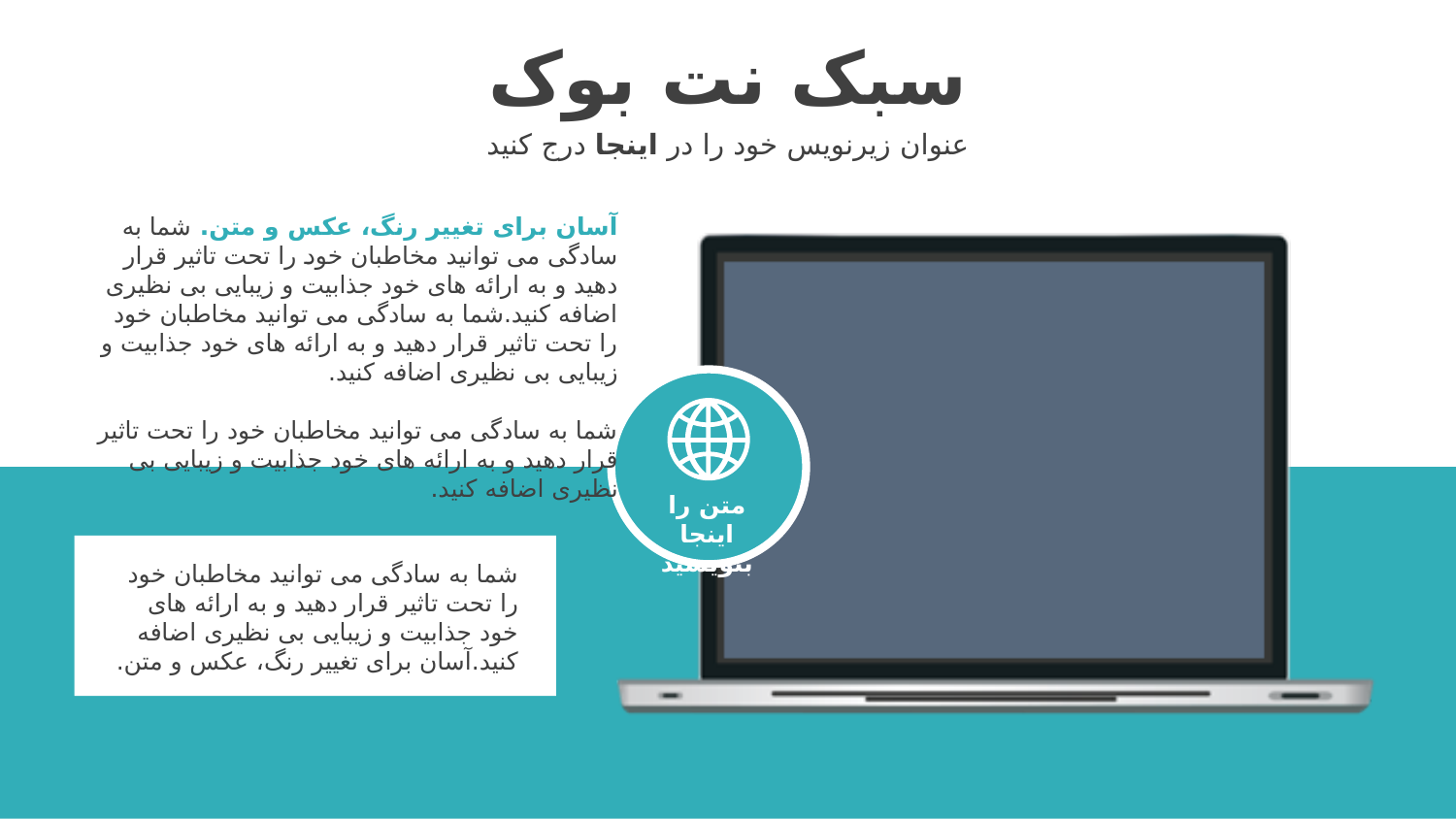

سبک نت بوک
عنوان زیرنویس خود را در اینجا درج کنید
آسان برای تغییر رنگ، عکس و متن. شما به سادگی می توانید مخاطبان خود را تحت تاثیر قرار دهید و به ارائه های خود جذابیت و زیبایی بی نظیری اضافه کنید.شما به سادگی می توانید مخاطبان خود را تحت تاثیر قرار دهید و به ارائه های خود جذابیت و زیبایی بی نظیری اضافه کنید.

شما به سادگی می توانید مخاطبان خود را تحت تاثیر قرار دهید و به ارائه های خود جذابیت و زیبایی بی نظیری اضافه کنید.

متن را اینجا بنویسید
شما به سادگی می توانید مخاطبان خود را تحت تاثیر قرار دهید و به ارائه های خود جذابیت و زیبایی بی نظیری اضافه کنید.آسان برای تغییر رنگ، عکس و متن.